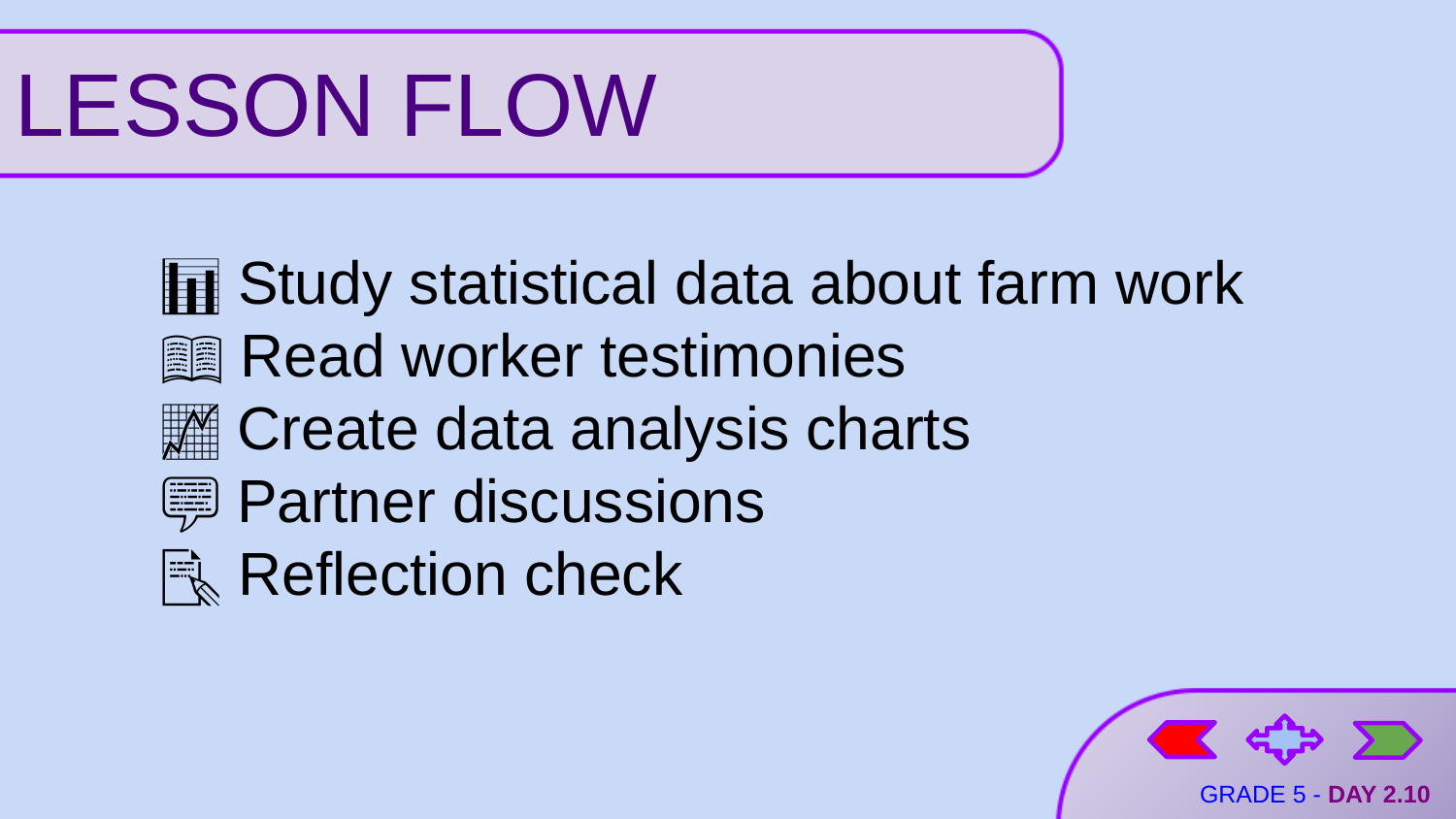

# LESSON FLOW

📊 Study statistical data about farm work
📖 Read worker testimonies
📈 Create data analysis charts
💬 Partner discussions
📝 Reflection check

GRADE 5 - DAY 2.10